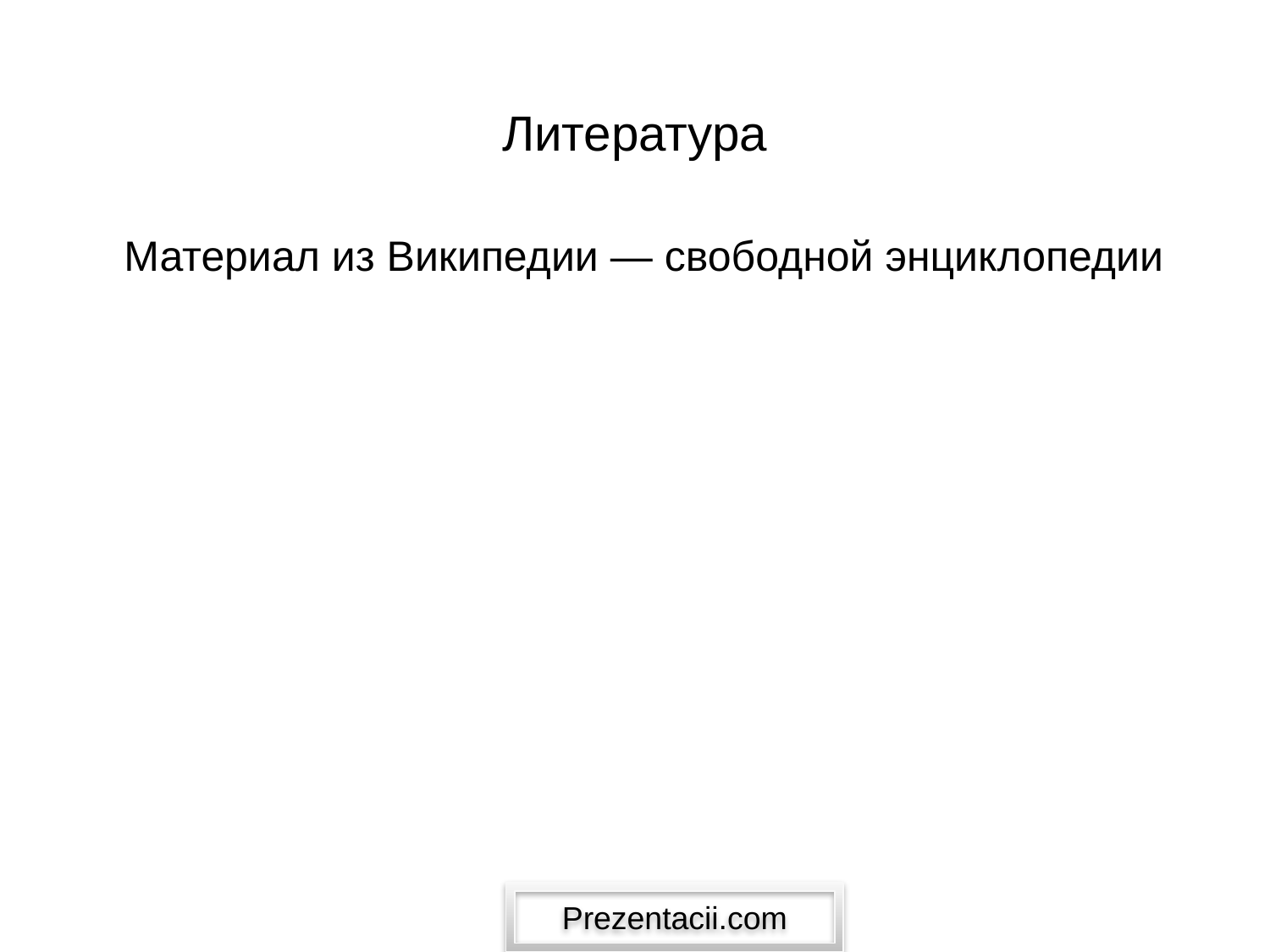

# Литература
	Материал из Википедии — свободной энциклопедии
Prezentacii.com